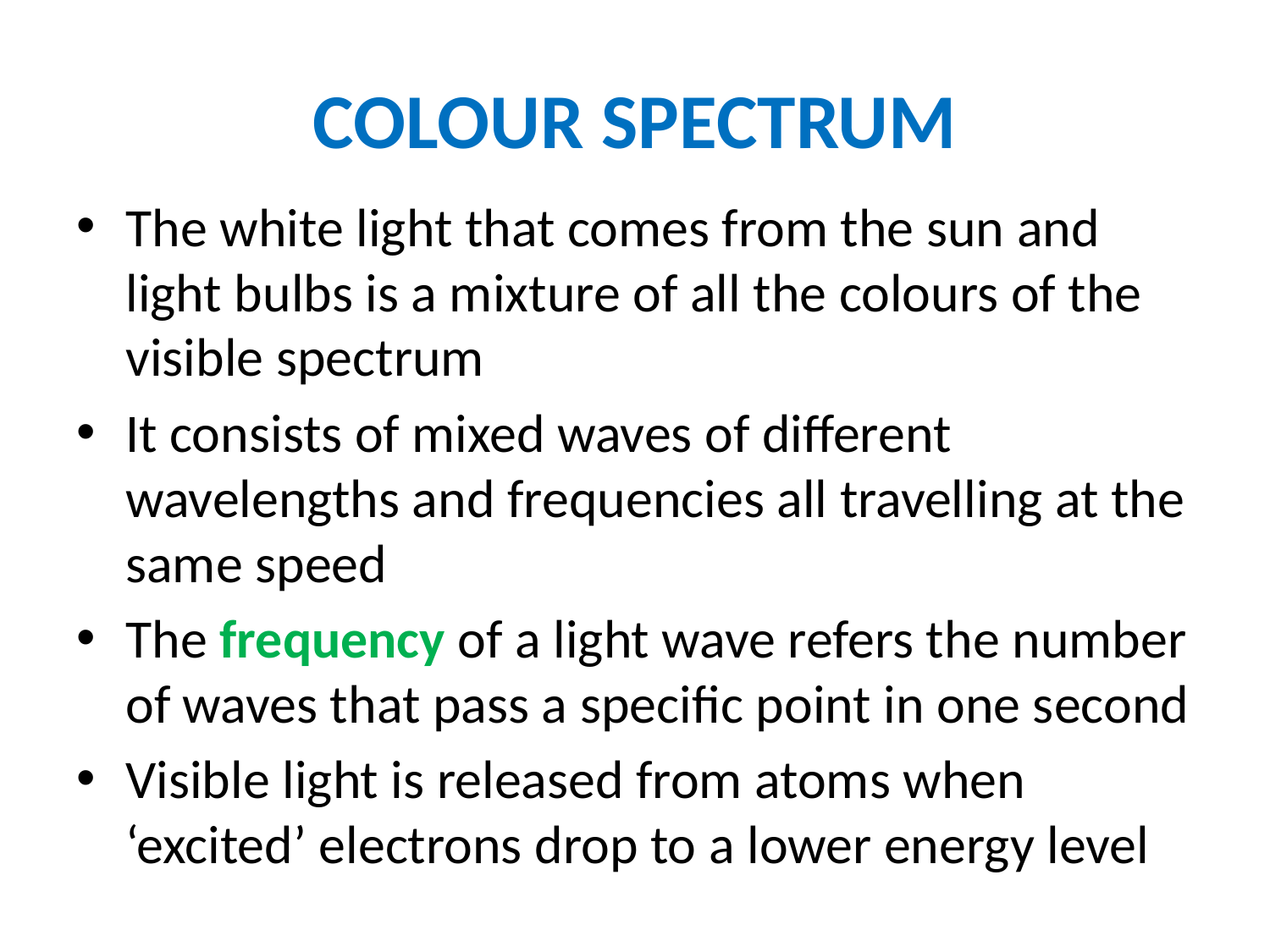

# COLOUR SPECTRUM
The white light that comes from the sun and light bulbs is a mixture of all the colours of the visible spectrum
It consists of mixed waves of different wavelengths and frequencies all travelling at the same speed
The frequency of a light wave refers the number of waves that pass a specific point in one second
Visible light is released from atoms when ‘excited’ electrons drop to a lower energy level